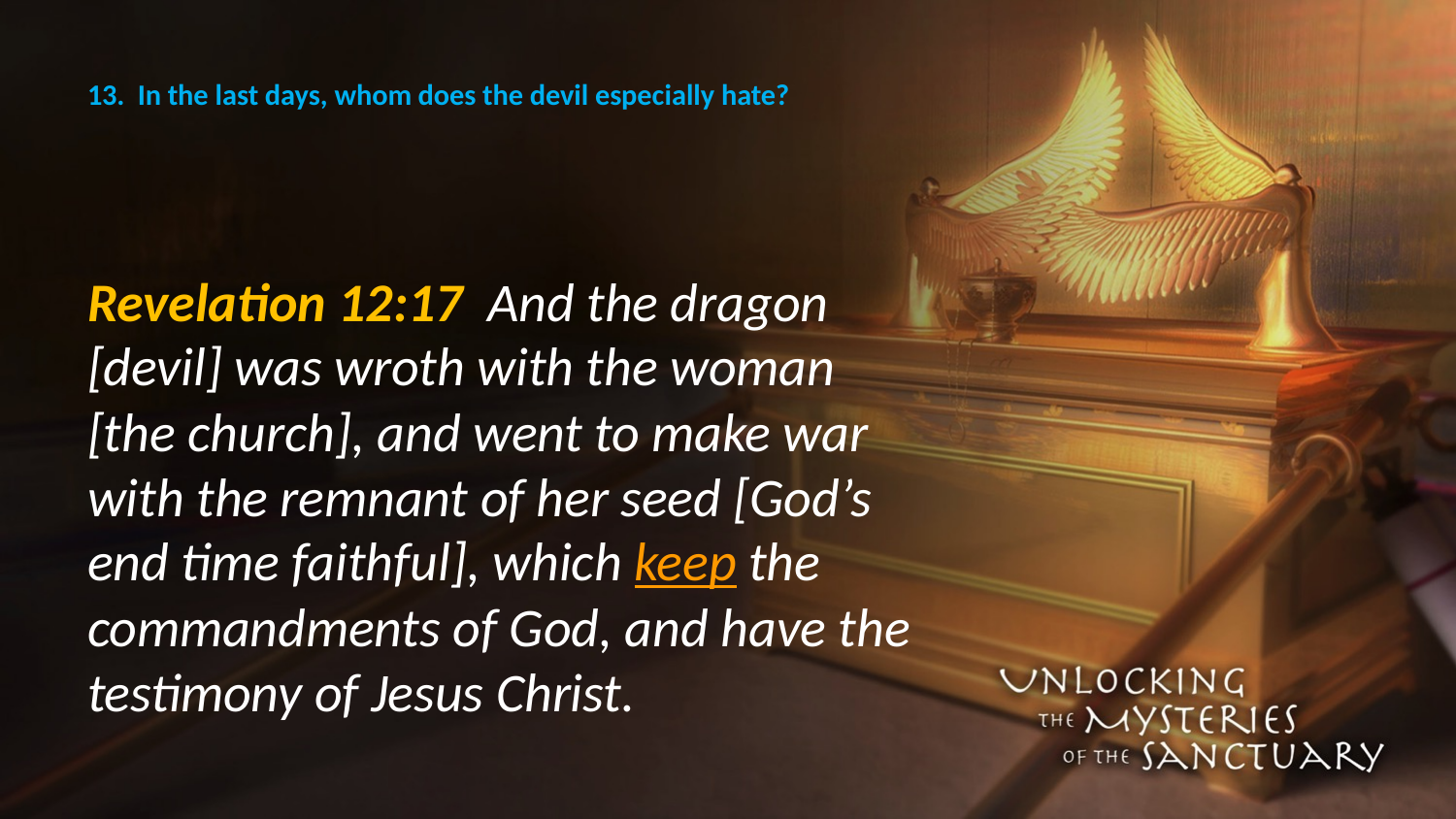

# 13.  In the last days, whom does the devil especially hate?

Revelation 12:17  And the dragon [devil] was wroth with the woman [the church], and went to make war with the remnant of her seed [God’s end time faithful], which keep the commandments of God, and have the testimony of Jesus Christ.